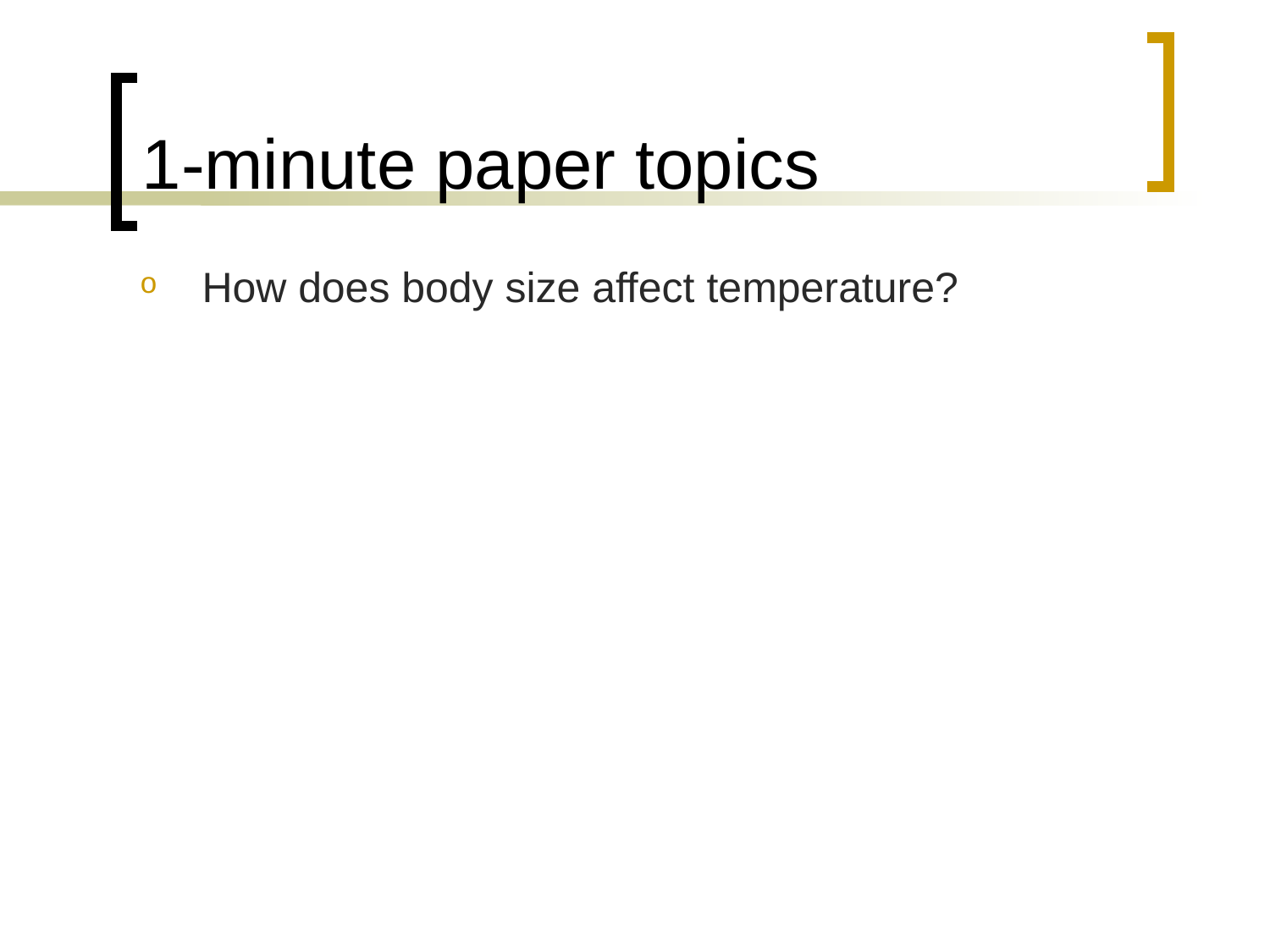

# 1-minute paper topics
How does body size affect temperature?